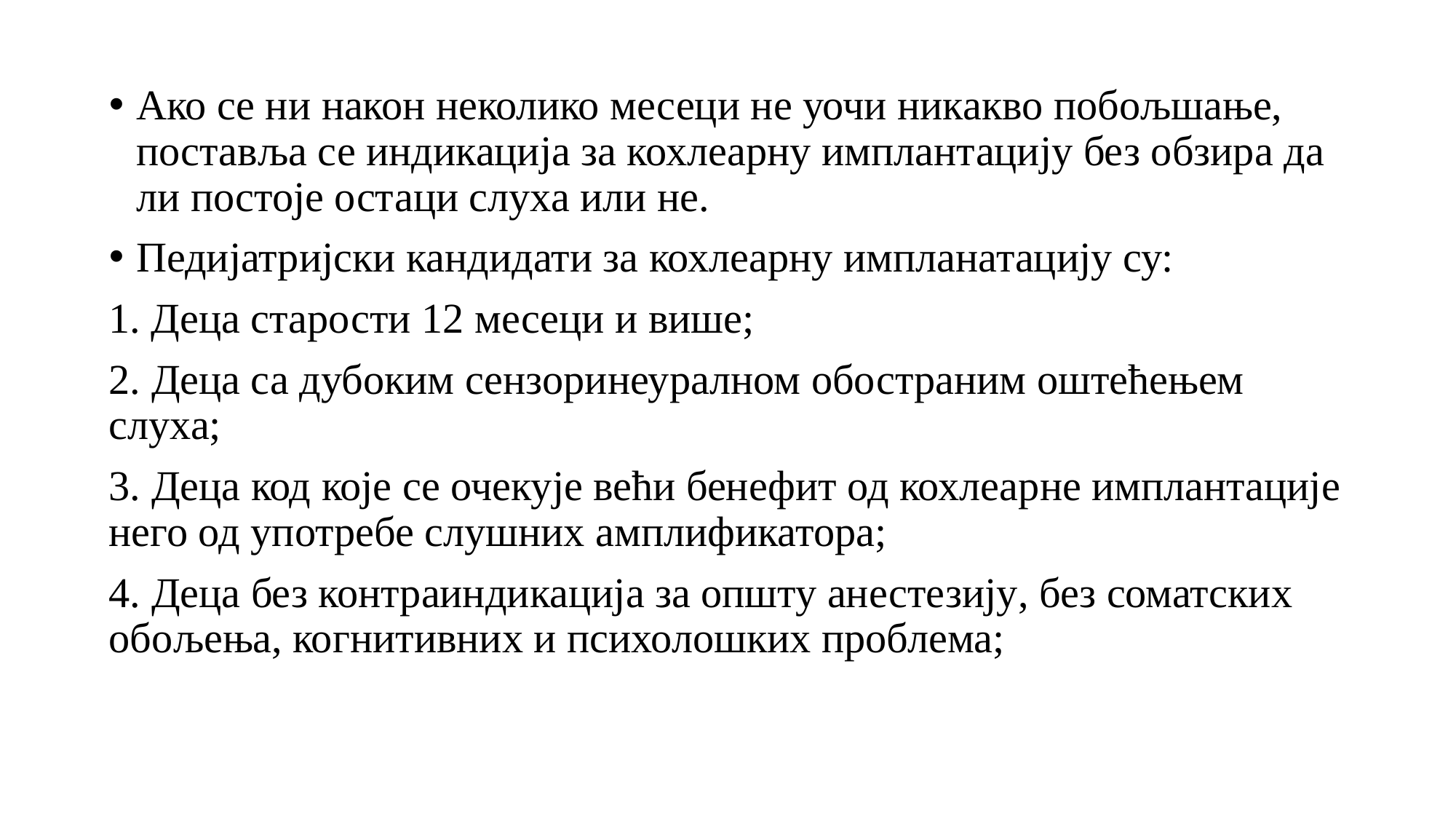

Ако се ни након неколико месеци не уочи никакво побољшање, поставља се индикација за кохлеарну имплантацију без обзира да ли постоје остаци слуха или не.
Педијатријски кандидати за кохлеарну импланатацију су:
1. Деца старости 12 месеци и више;
2. Деца са дубоким сензоринеуралном обостраним оштећењем слуха;
3. Деца код које се очекује већи бенефит од кохлеарне имплантације него од употребе слушних амплификатора;
4. Деца без контраиндикација за општу анестезију, без соматских обољења, когнитивних и психолошких проблема;